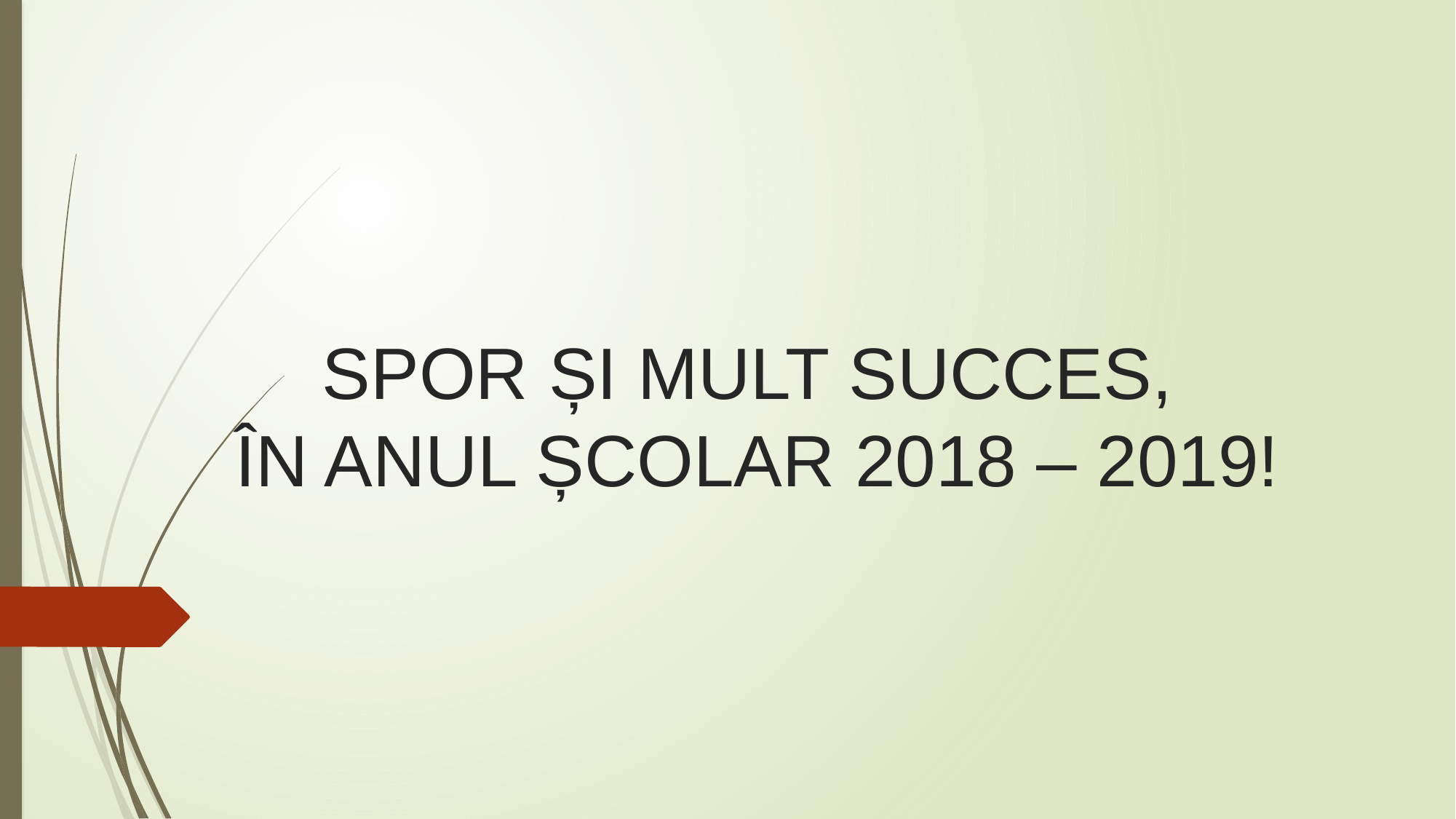

# SPOR ȘI MULT SUCCES, ÎN ANUL ȘCOLAR 2018 – 2019!